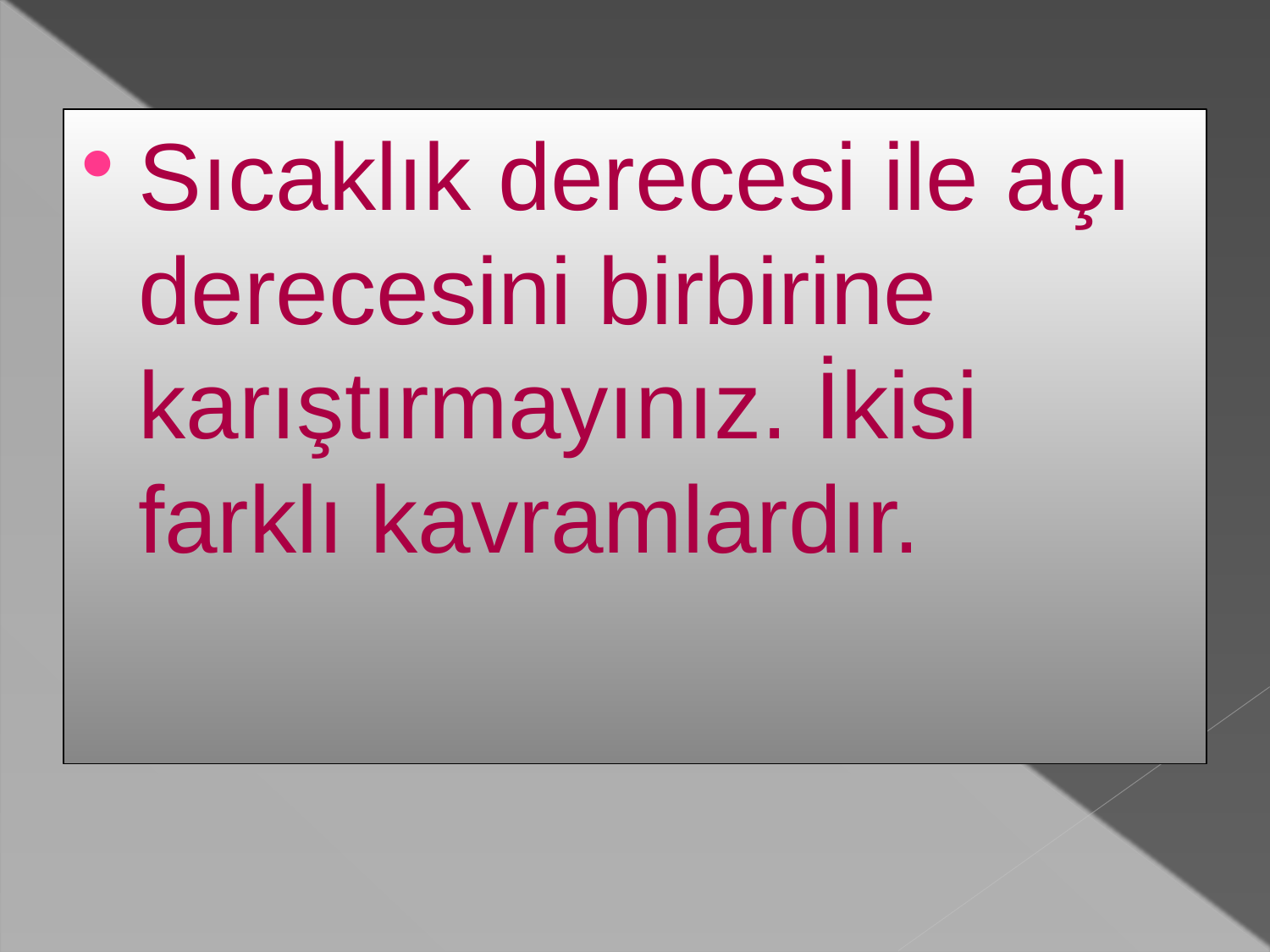

Sıcaklık derecesi ile açı derecesini birbirine karıştırmayınız. İkisi farklı kavramlardır.